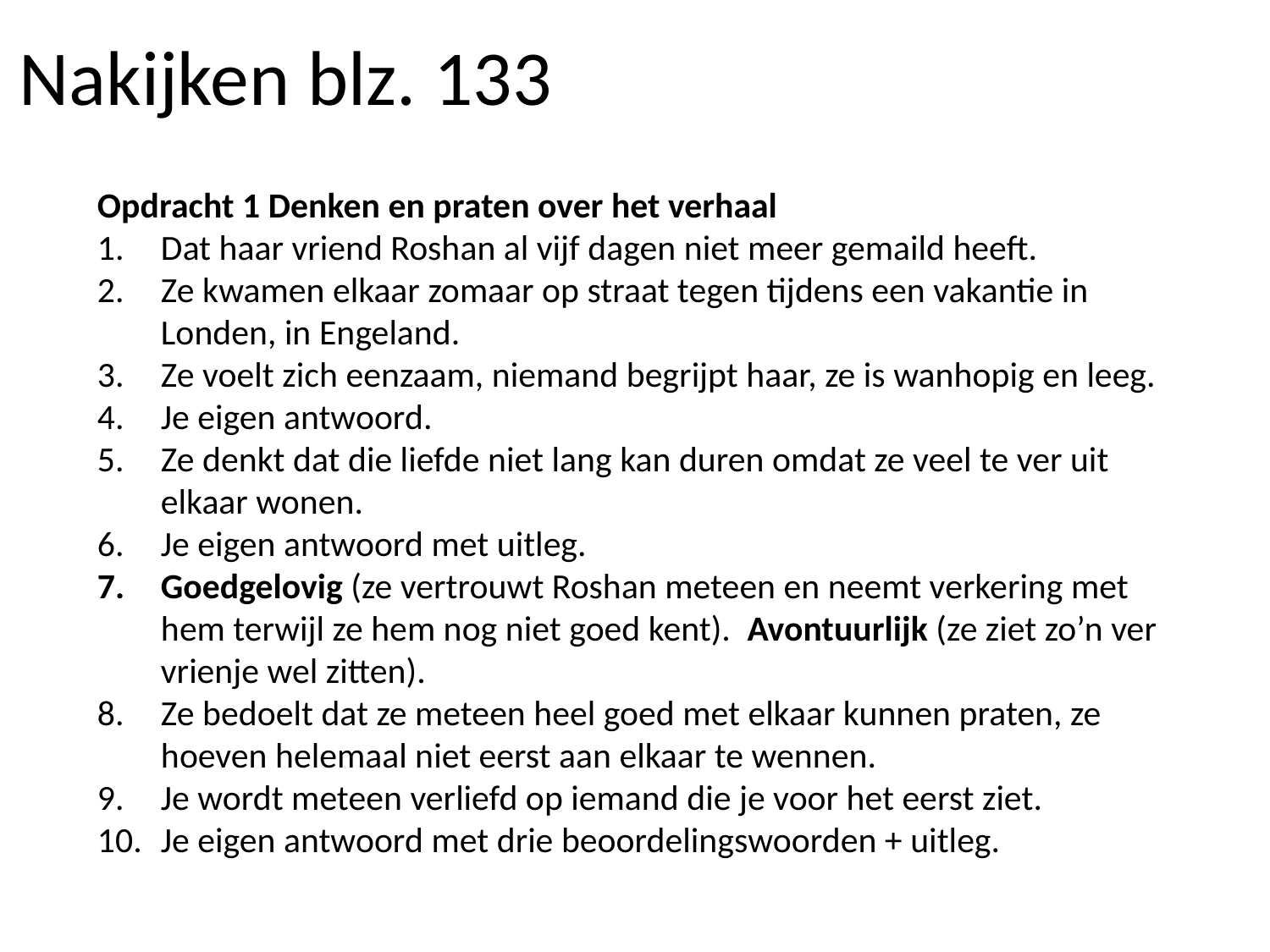

# Nakijken blz. 133
Opdracht 1 Denken en praten over het verhaal
Dat haar vriend Roshan al vijf dagen niet meer gemaild heeft.
Ze kwamen elkaar zomaar op straat tegen tijdens een vakantie in Londen, in Engeland.
Ze voelt zich eenzaam, niemand begrijpt haar, ze is wanhopig en leeg.
Je eigen antwoord.
Ze denkt dat die liefde niet lang kan duren omdat ze veel te ver uit elkaar wonen.
Je eigen antwoord met uitleg.
Goedgelovig (ze vertrouwt Roshan meteen en neemt verkering met hem terwijl ze hem nog niet goed kent).  Avontuurlijk (ze ziet zo’n ver vrienje wel zitten).
Ze bedoelt dat ze meteen heel goed met elkaar kunnen praten, ze hoeven helemaal niet eerst aan elkaar te wennen.
Je wordt meteen verliefd op iemand die je voor het eerst ziet.
Je eigen antwoord met drie beoordelingswoorden + uitleg.